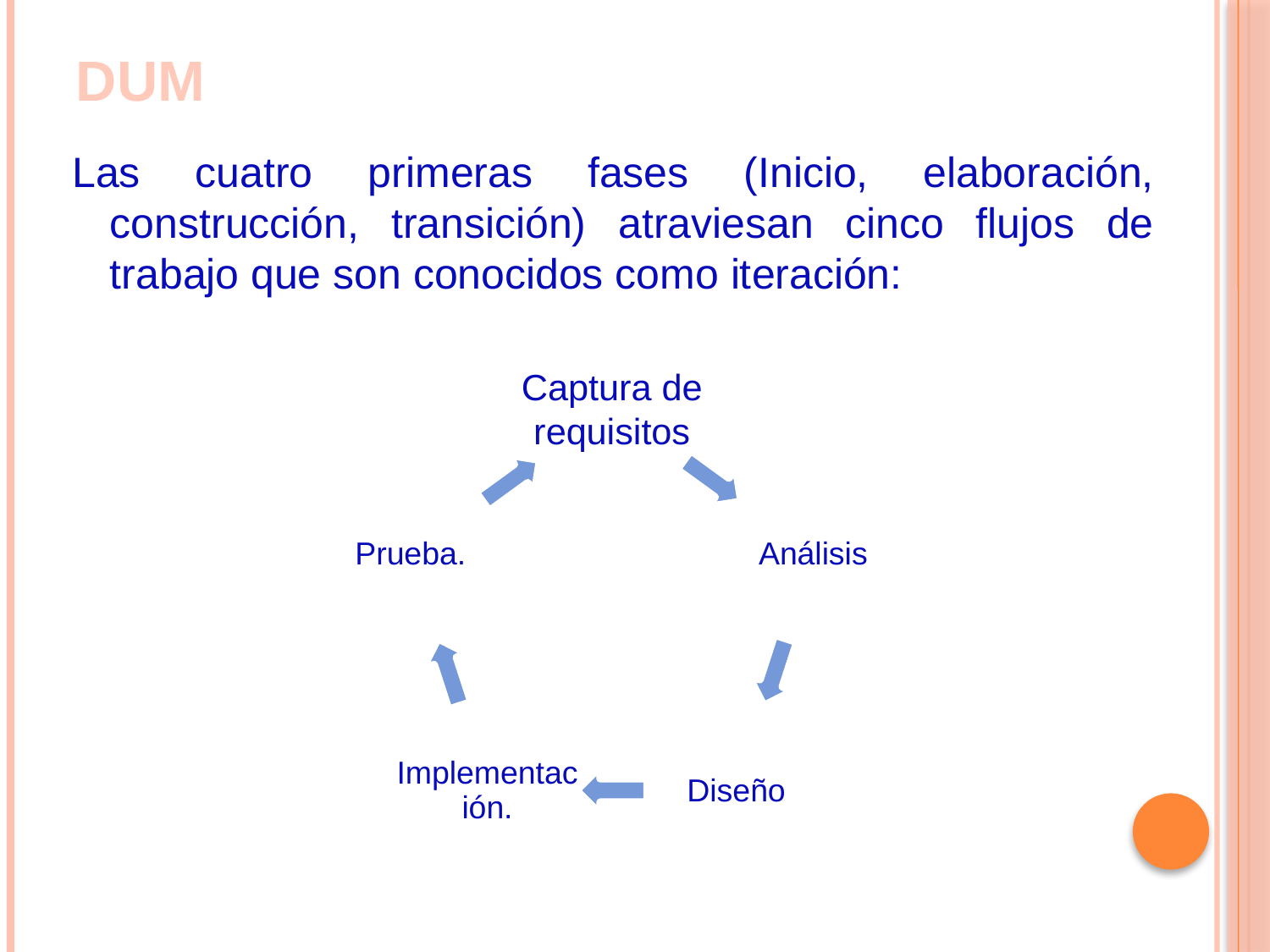

# DUM
Las cuatro primeras fases (Inicio, elaboración, construcción, transición) atraviesan cinco flujos de trabajo que son conocidos como iteración:

Captura de requisitos
Análisis
Diseño
Implementación.
Prueba.